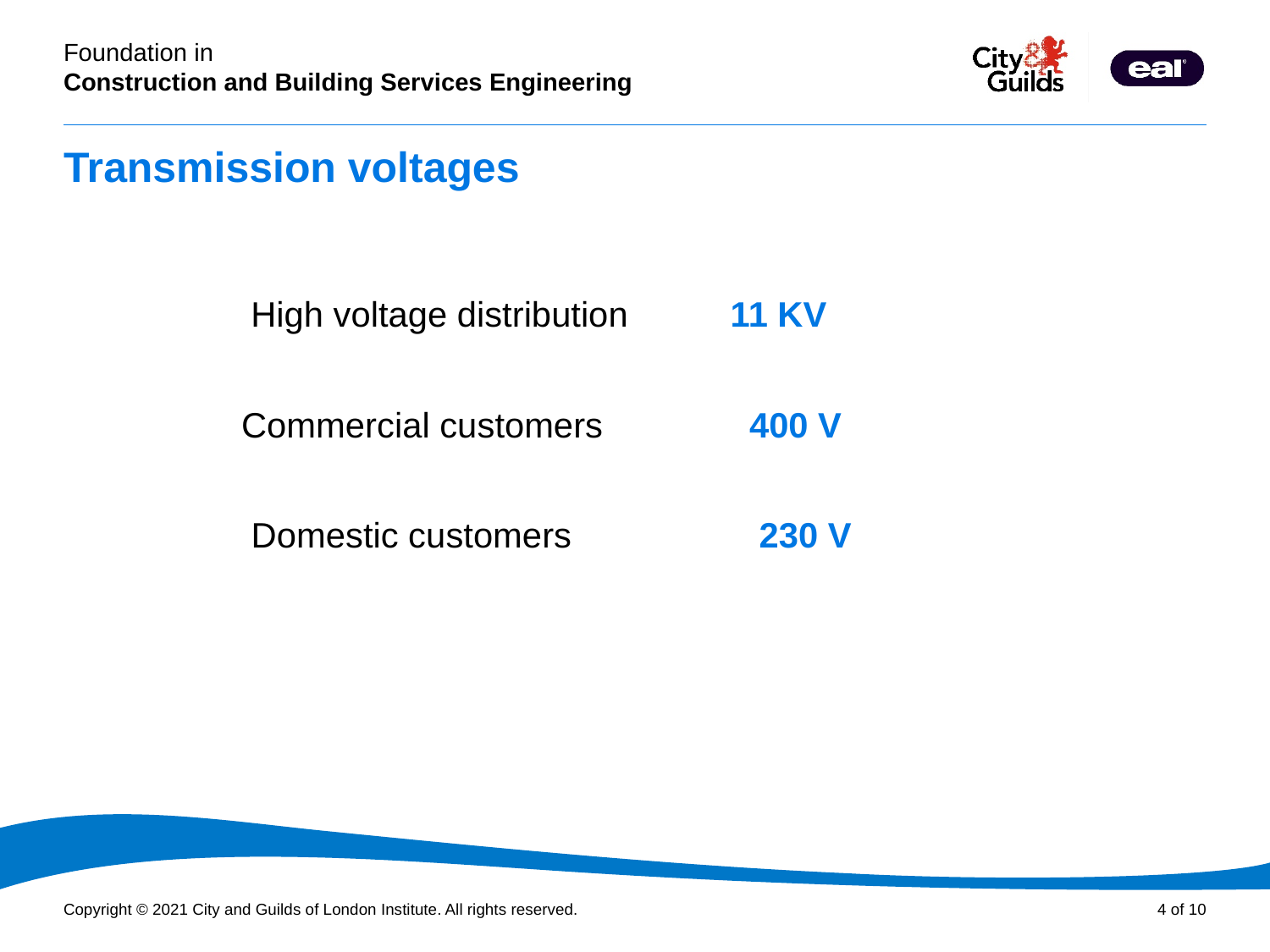

# Transmission voltages
                        High voltage distribution 	          11 KV
Commercial customers		400 V
Domestic customers		230 V